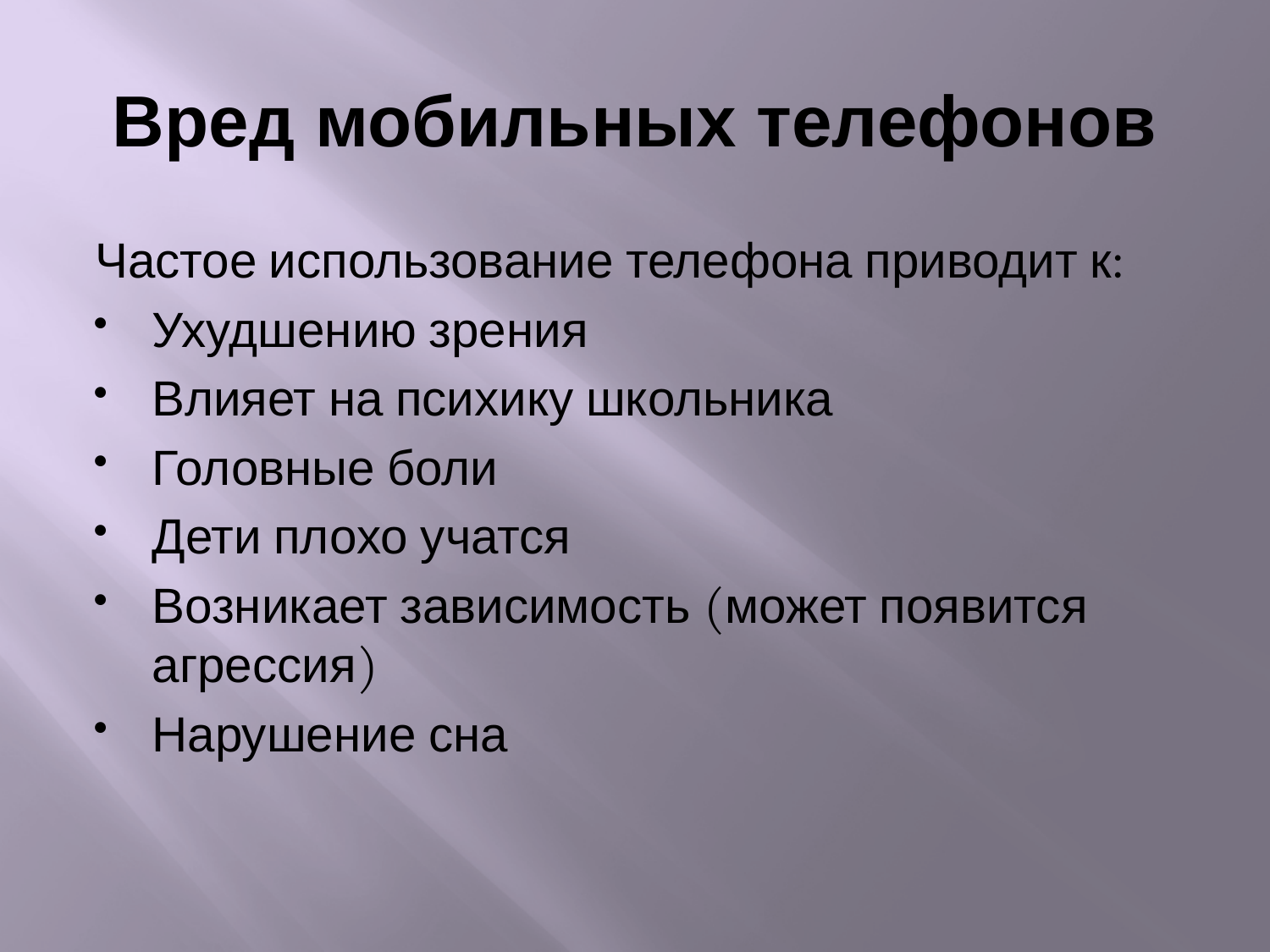

# Вред мобильных телефонов
Частое использование телефона приводит к:
Ухудшению зрения
Влияет на психику школьника
Головные боли
Дети плохо учатся
Возникает зависимость (может появится агрессия)
Нарушение сна